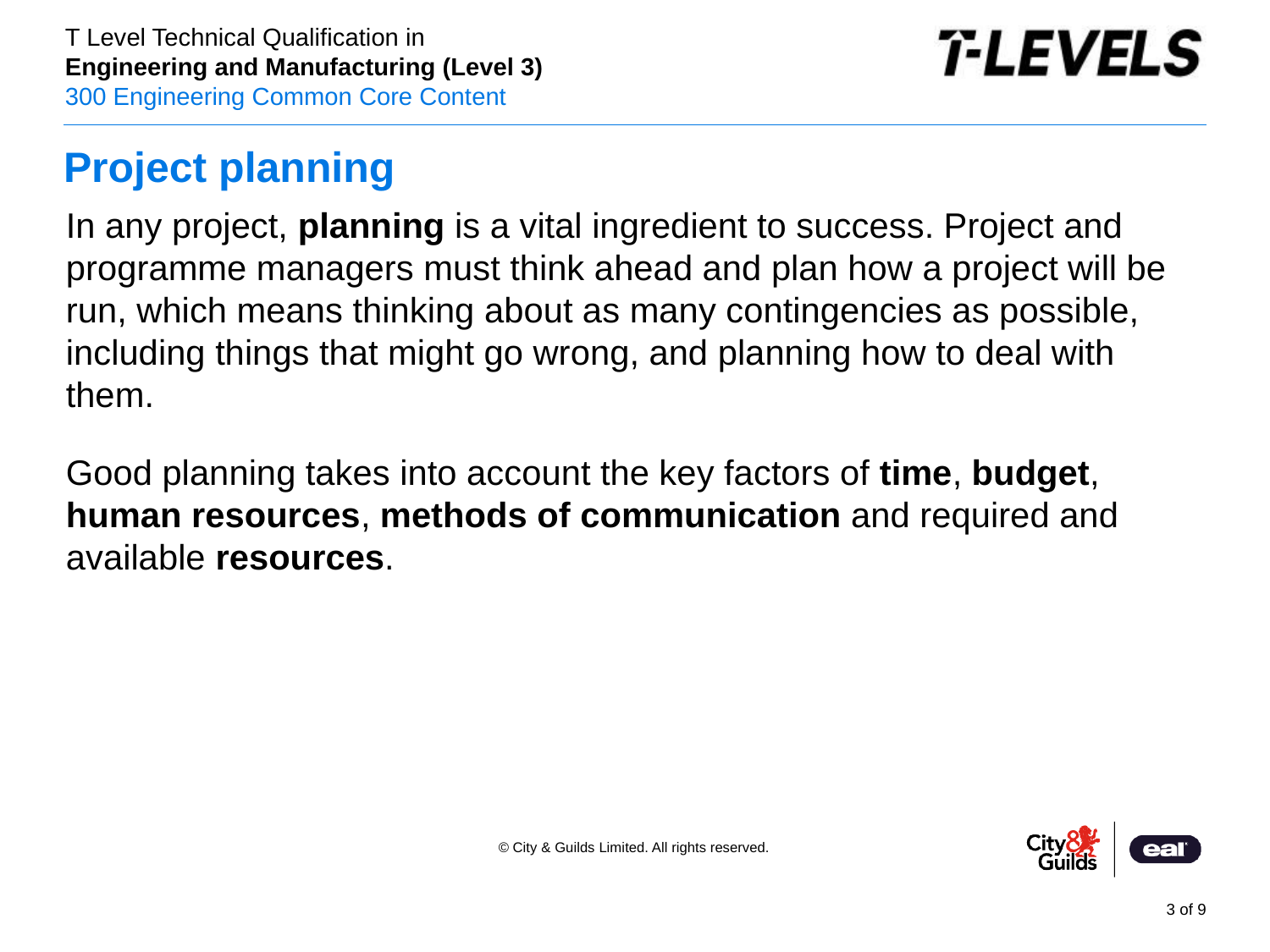

# Project planning
In any project, planning is a vital ingredient to success. Project and programme managers must think ahead and plan how a project will be run, which means thinking about as many contingencies as possible, including things that might go wrong, and planning how to deal with them.
Good planning takes into account the key factors of time, budget, human resources, methods of communication and required and available resources.